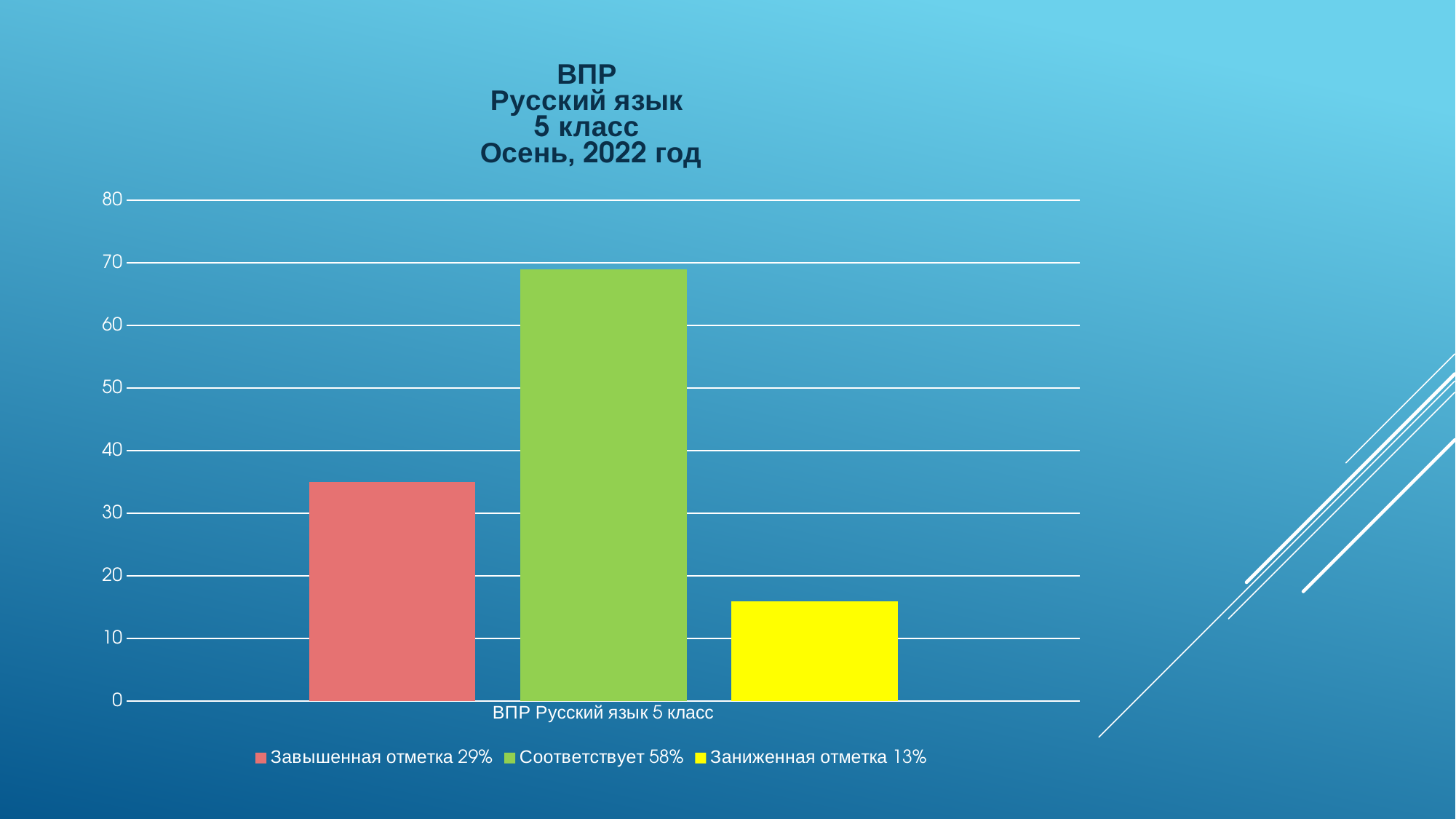

### Chart: ВПР
Русский язык
5 класс
Осень, 2022 год

| Category | Завышенная отметка 29% | Соответствует 58% | Заниженная отметка 13% |
|---|---|---|---|
| ВПР Русский язык 5 класс | 35.0 | 69.0 | 16.0 |
#